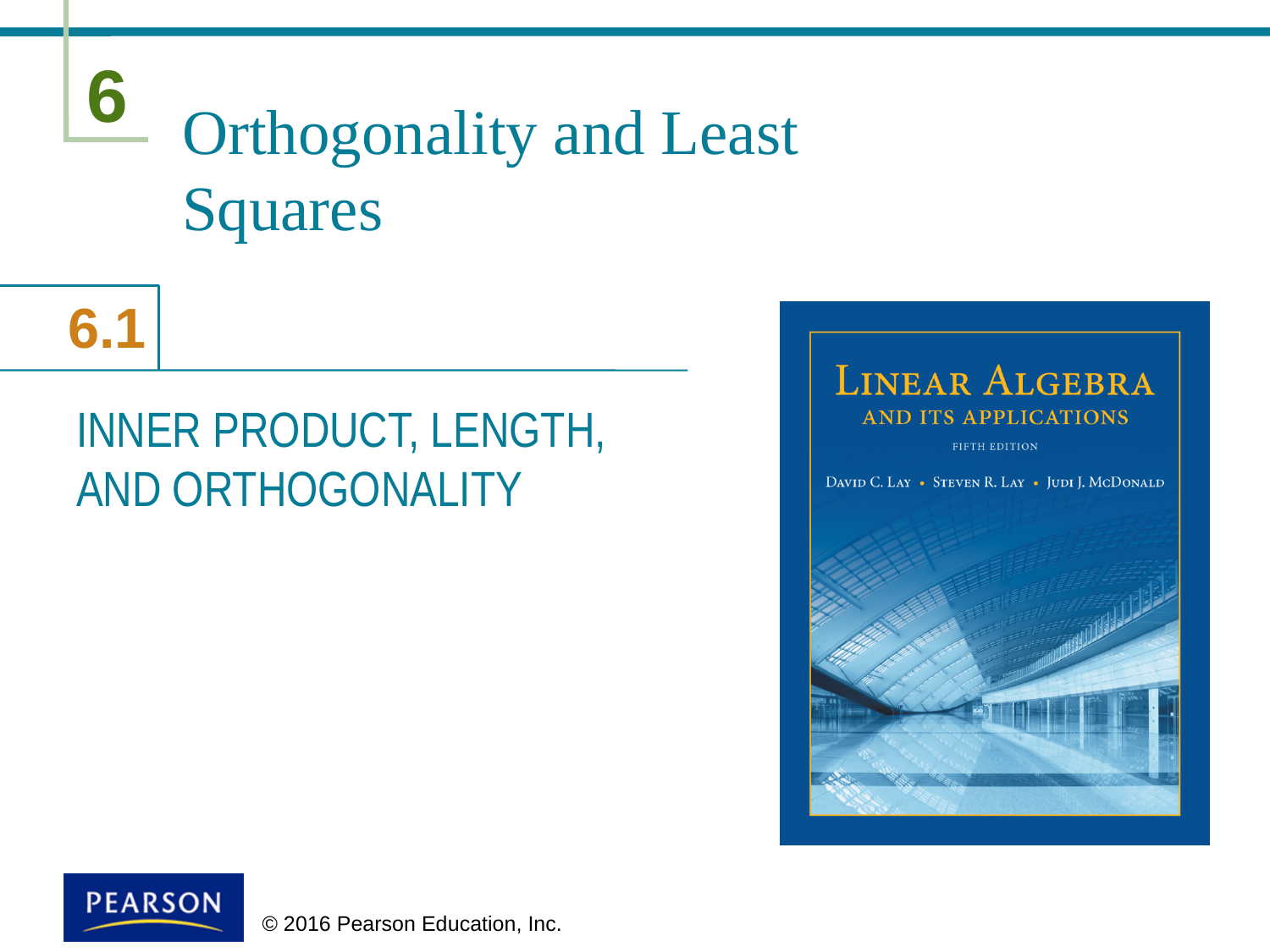

# Orthogonality and Least Squares
INNER PRODUCT, LENGTH, AND ORTHOGONALITY
 © 2016 Pearson Education, Inc.